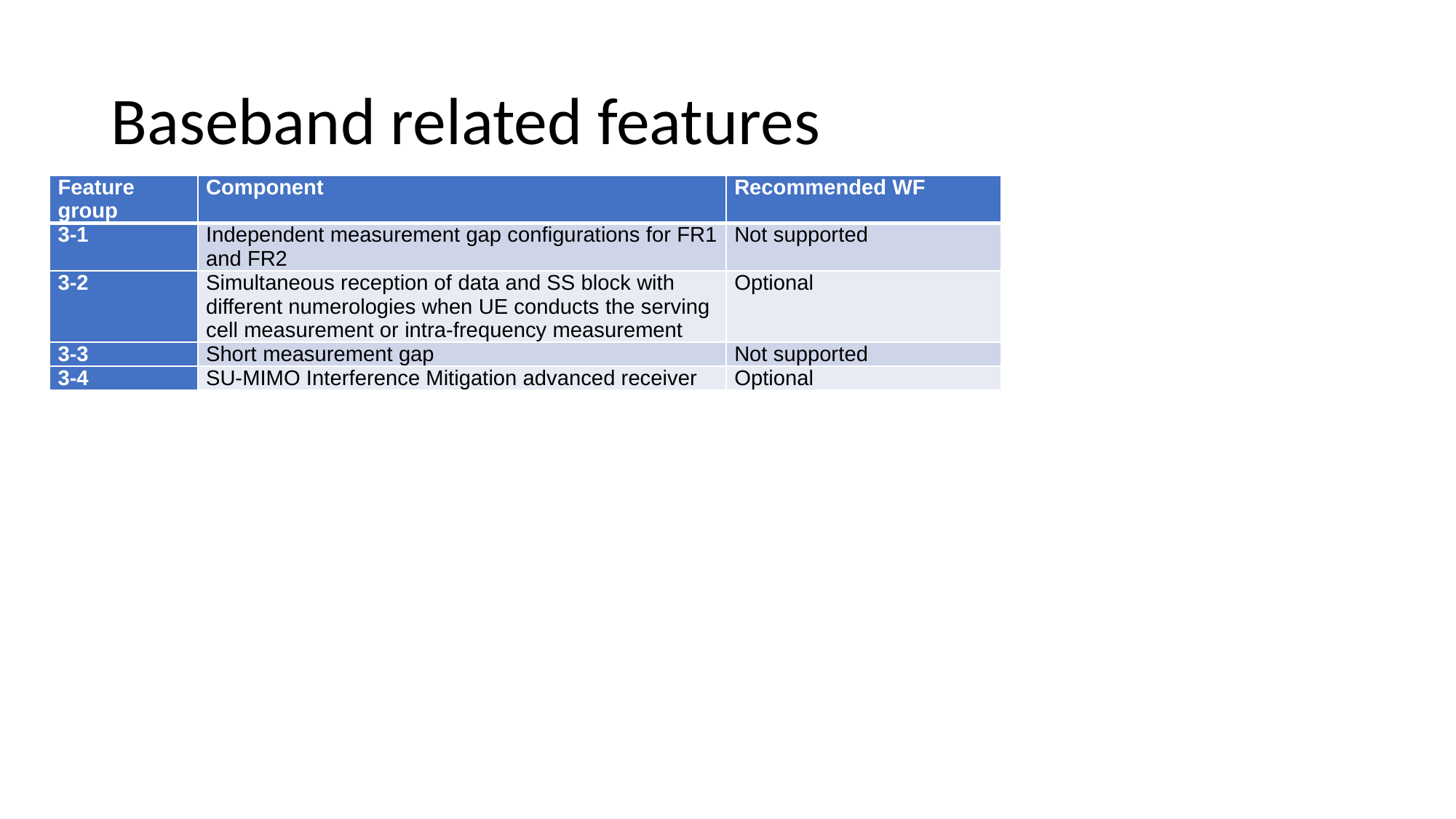

# Baseband related features
| Feature group | Component | Recommended WF |
| --- | --- | --- |
| 3-1 | Independent measurement gap configurations for FR1 and FR2 | Not supported |
| 3-2 | Simultaneous reception of data and SS block with different numerologies when UE conducts the serving cell measurement or intra-frequency measurement | Optional |
| 3-3 | Short measurement gap | Not supported |
| 3-4 | SU-MIMO Interference Mitigation advanced receiver | Optional |